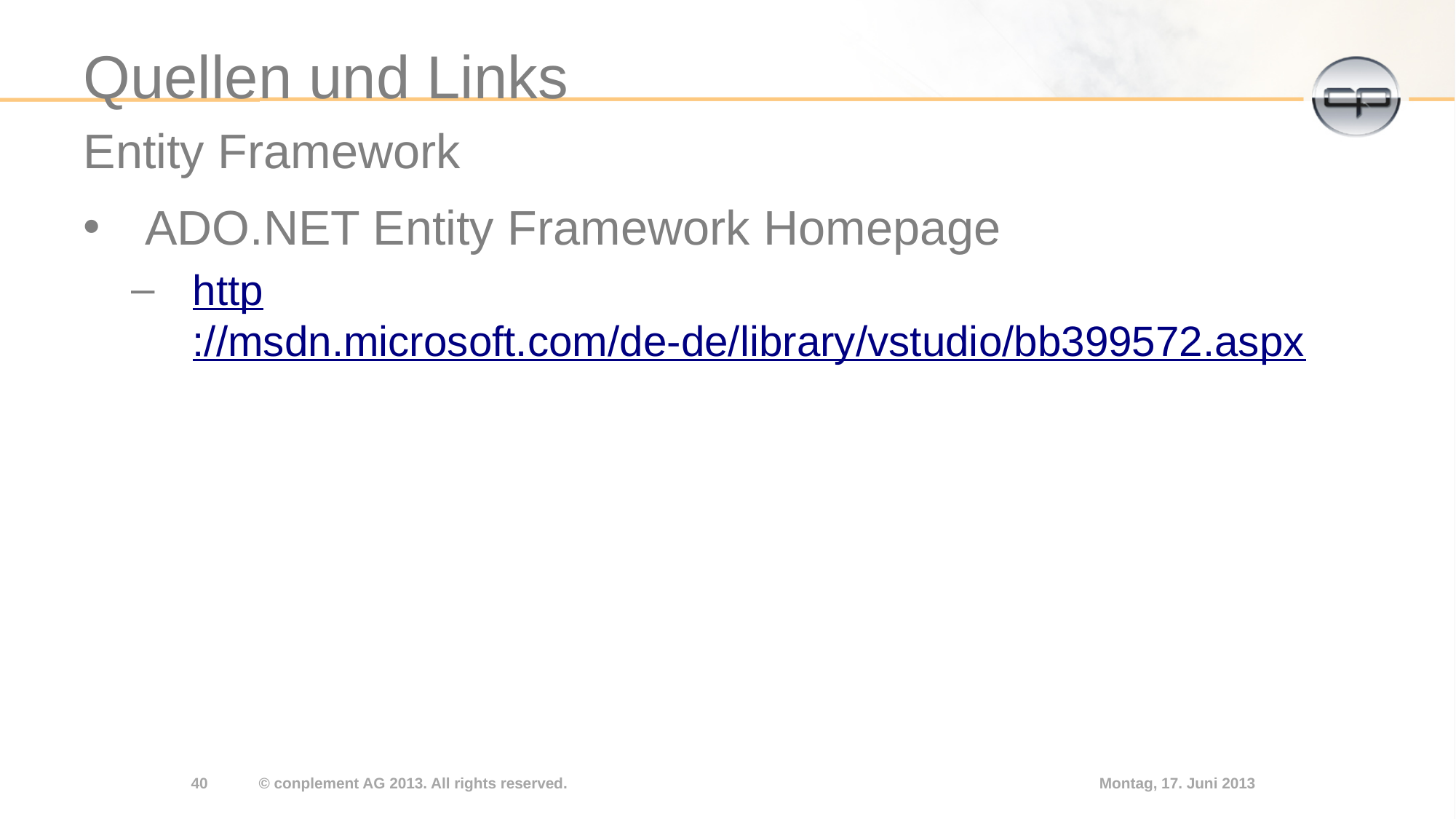

# Quellen und Links
Entity Framework
ADO.NET Entity Framework Homepage
http://msdn.microsoft.com/de-de/library/vstudio/bb399572.aspx